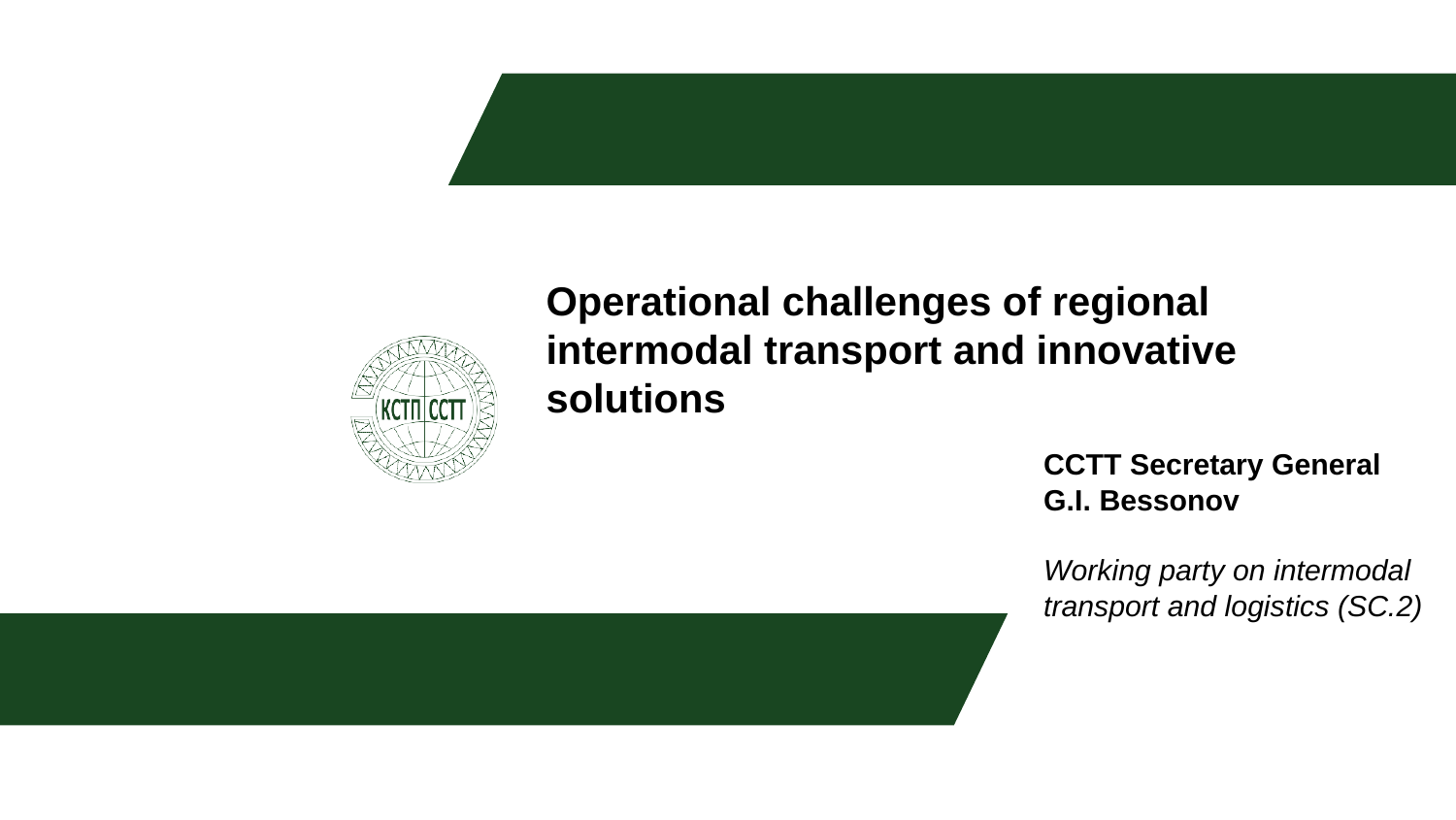

Operational challenges of regional intermodal transport and innovative solutions

# CCTT Secretary General G.I. Bessonov Working party on intermodal transport and logistics (SC.2)